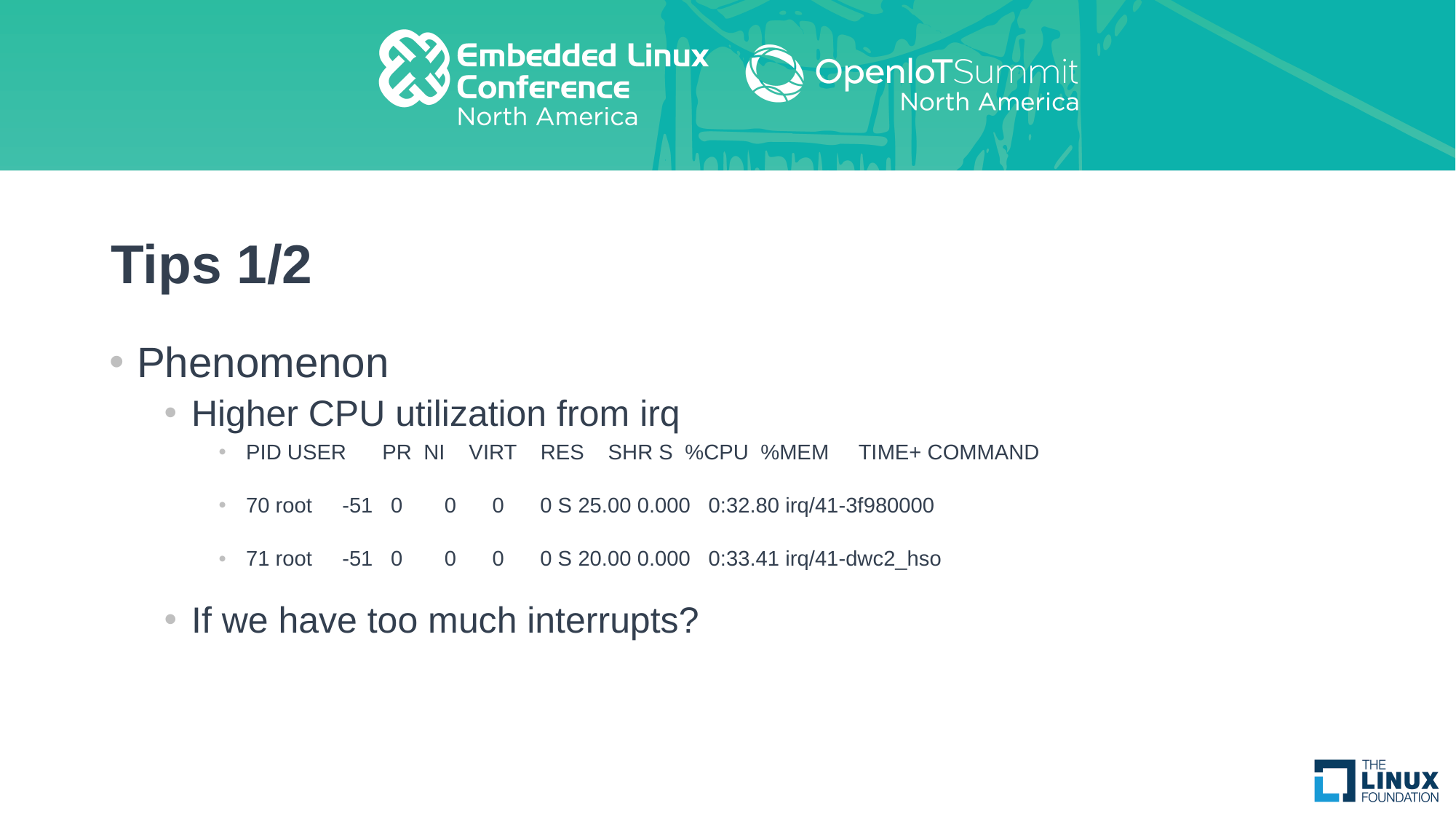

# Tips 1/2
Phenomenon
Higher CPU utilization from irq
PID USER      PR  NI    VIRT    RES    SHR S  %CPU  %MEM     TIME+ COMMAND
70 root     -51   0       0      0      0 S 25.00 0.000   0:32.80 irq/41-3f980000
71 root     -51   0       0      0      0 S 20.00 0.000   0:33.41 irq/41-dwc2_hso
If we have too much interrupts?